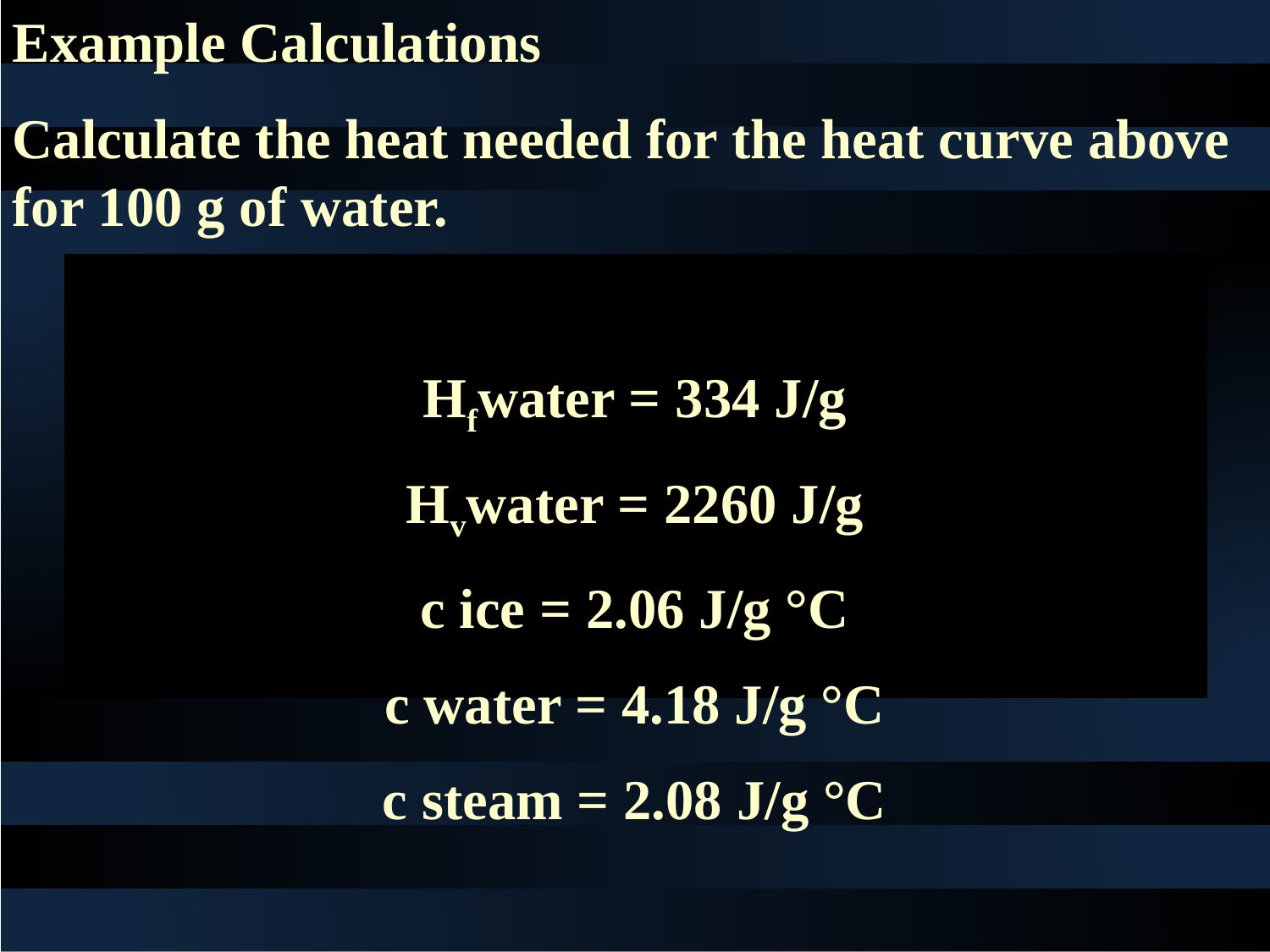

Example Calculations
Calculate the heat needed for the heat curve above for 100 g of water.

Hfwater = 334 J/g
Hvwater = 2260 J/g
c ice = 2.06 J/g °C
c water = 4.18 J/g °C
c steam = 2.08 J/g °C